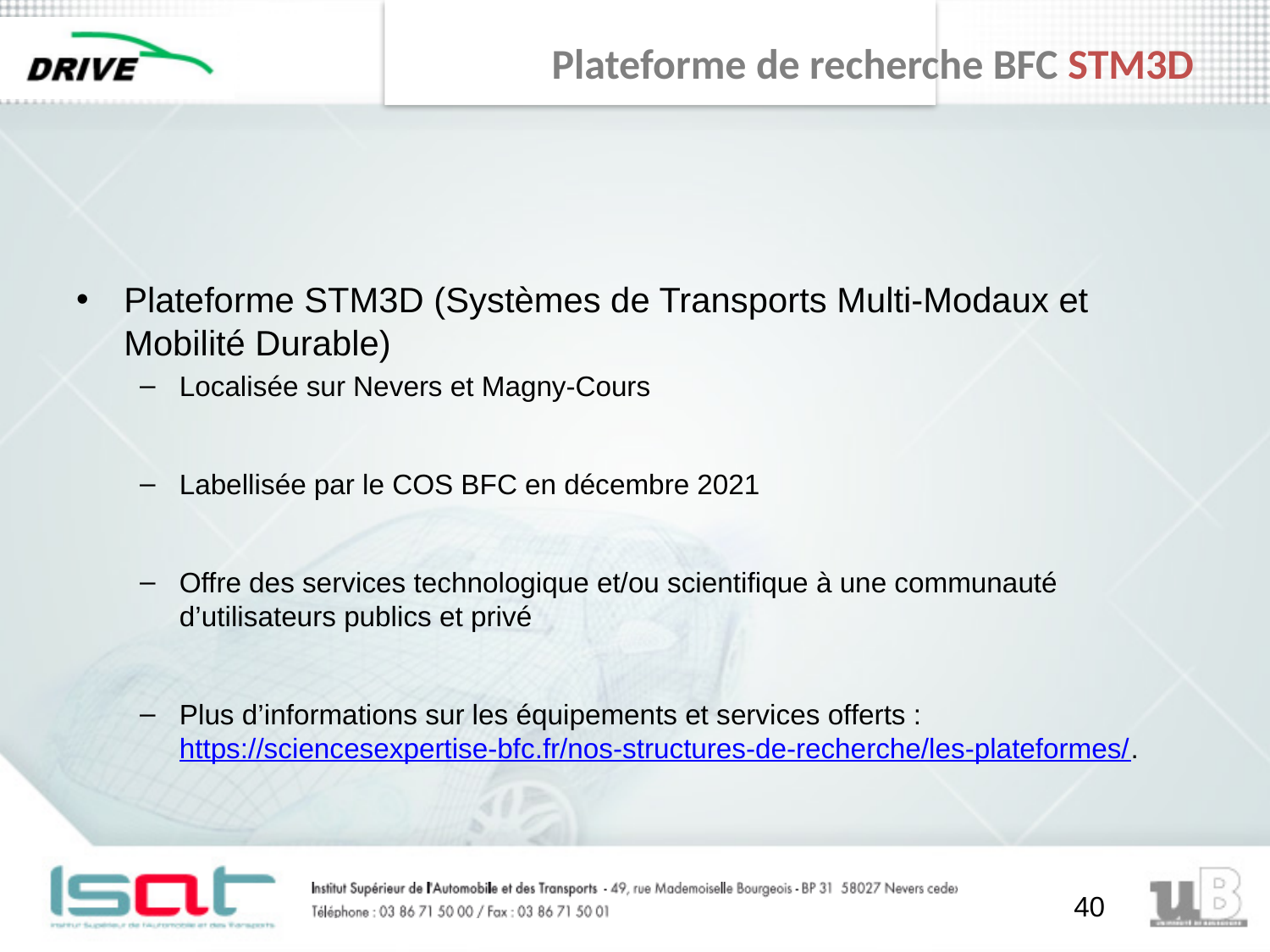

# Plateforme de recherche BFC STM3D

Plateforme STM3D (Systèmes de Transports Multi-Modaux et Mobilité Durable)
Localisée sur Nevers et Magny-Cours

Labellisée par le COS BFC en décembre 2021

Offre des services technologique et/ou scientifique à une communauté d’utilisateurs publics et privé

Plus d’informations sur les équipements et services offerts : https://sciencesexpertise-bfc.fr/nos-structures-de-recherche/les-plateformes/.